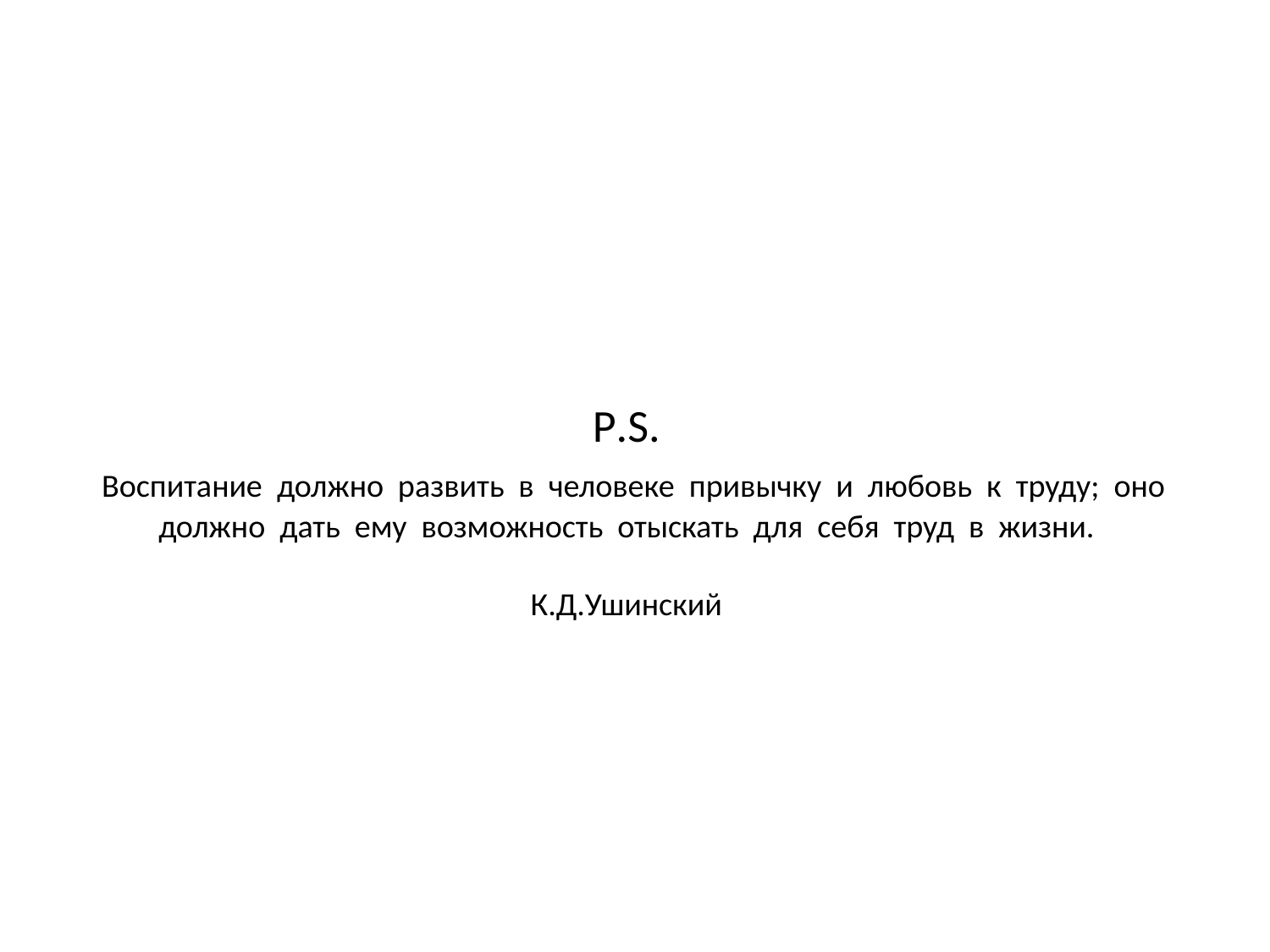

# P.S. Воспитание  должно  развить  в  человеке  привычку  и  любовь  к  труду;  оно  должно  дать  ему  возможность  отыскать  для  себя  труд  в  жизни. К.Д.Ушинский